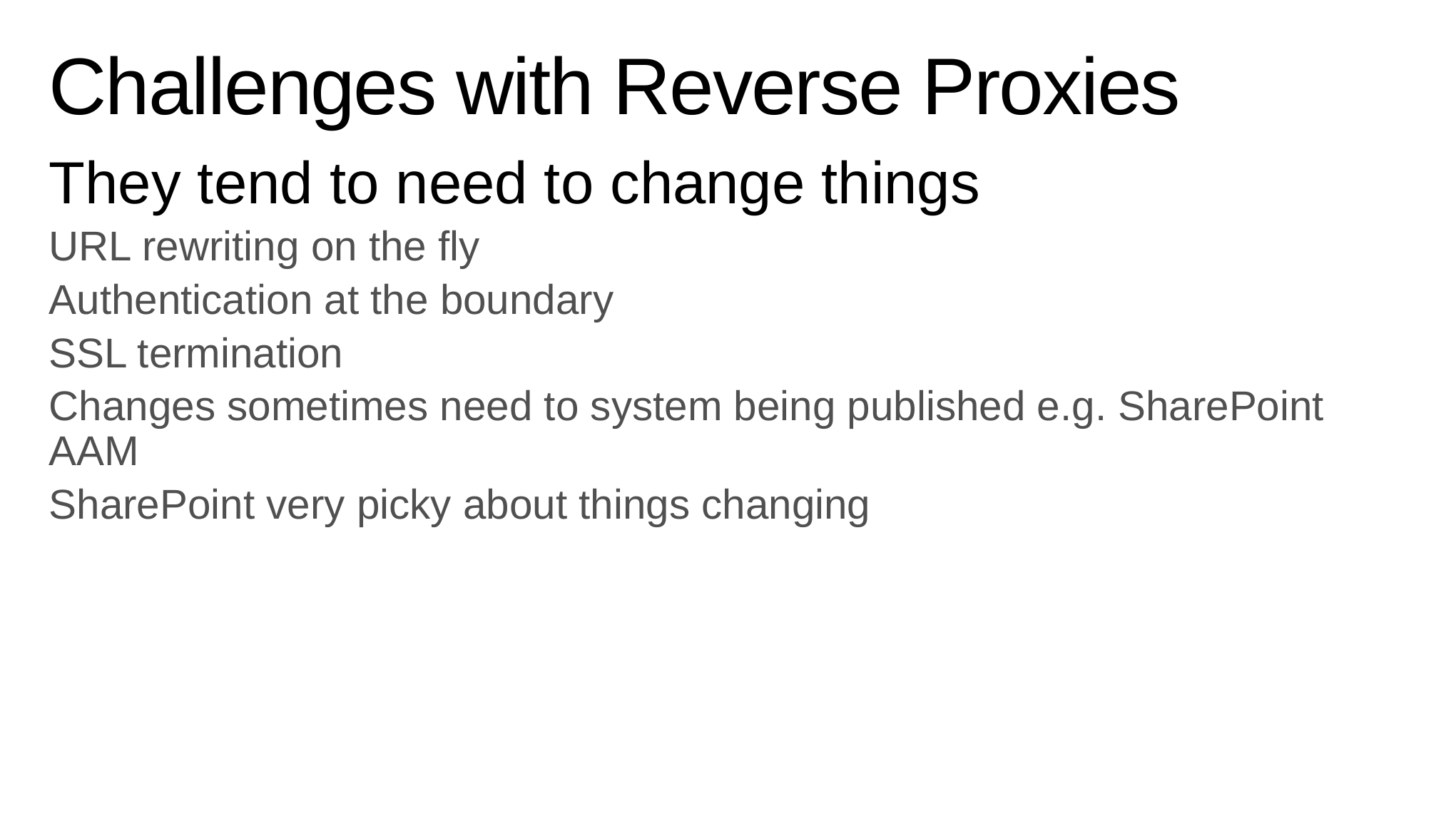

# Challenges with Reverse Proxies
They tend to need to change things
URL rewriting on the fly
Authentication at the boundary
SSL termination
Changes sometimes need to system being published e.g. SharePoint AAM
SharePoint very picky about things changing